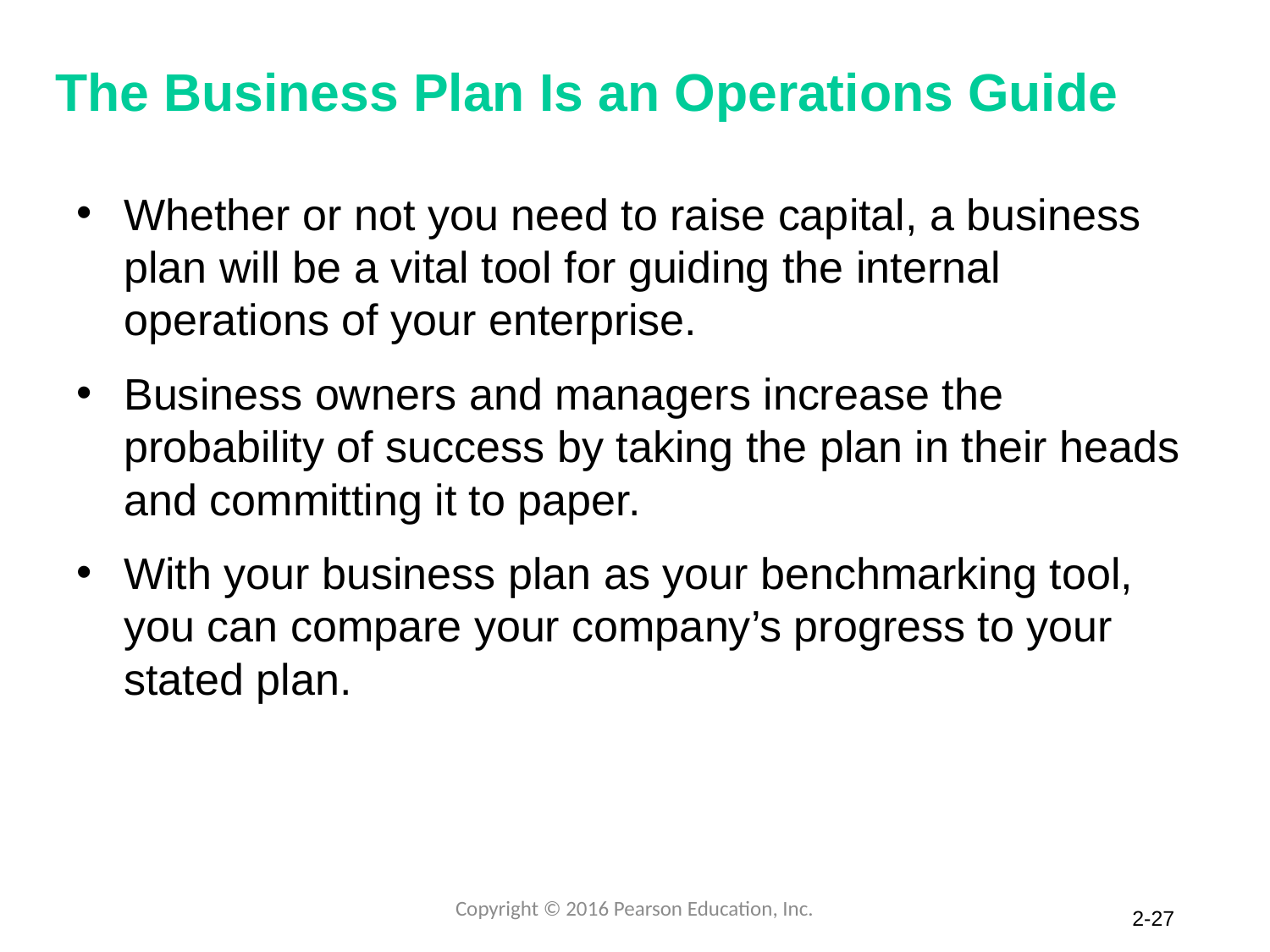

# The Business Plan Is an Operations Guide
Whether or not you need to raise capital, a business plan will be a vital tool for guiding the internal operations of your enterprise.

Business owners and managers increase the probability of success by taking the plan in their heads and committing it to paper.

With your business plan as your benchmarking tool, you can compare your company’s progress to your stated plan.
Copyright © 2016 Pearson Education, Inc.